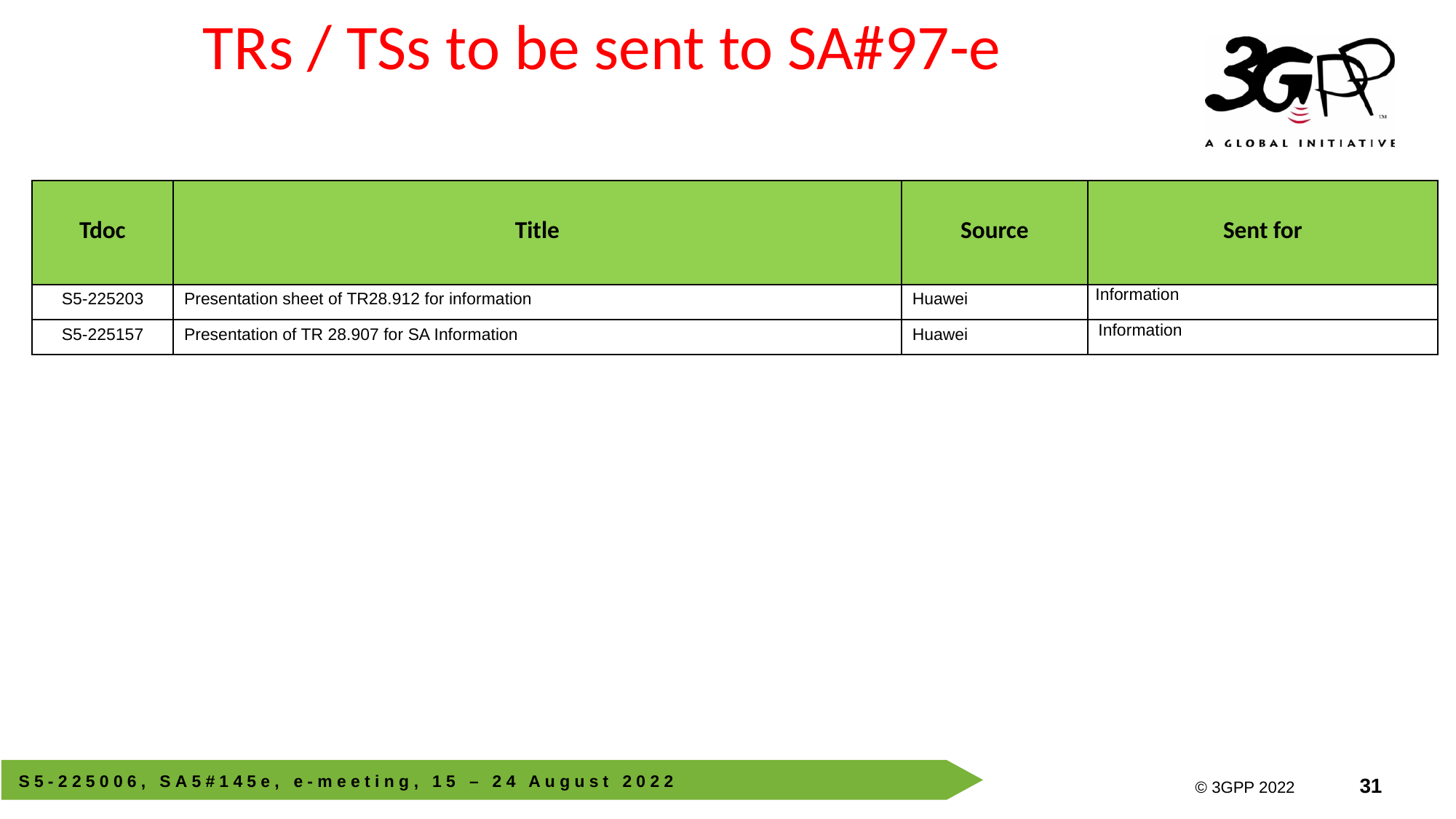

# TRs / TSs to be sent to SA#97-e
| Tdoc | Title | Source | Sent for |
| --- | --- | --- | --- |
| S5-225203 | Presentation sheet of TR28.912 for information | Huawei | Information |
| S5‑225157 | Presentation of TR 28.907 for SA Information | Huawei | Information |